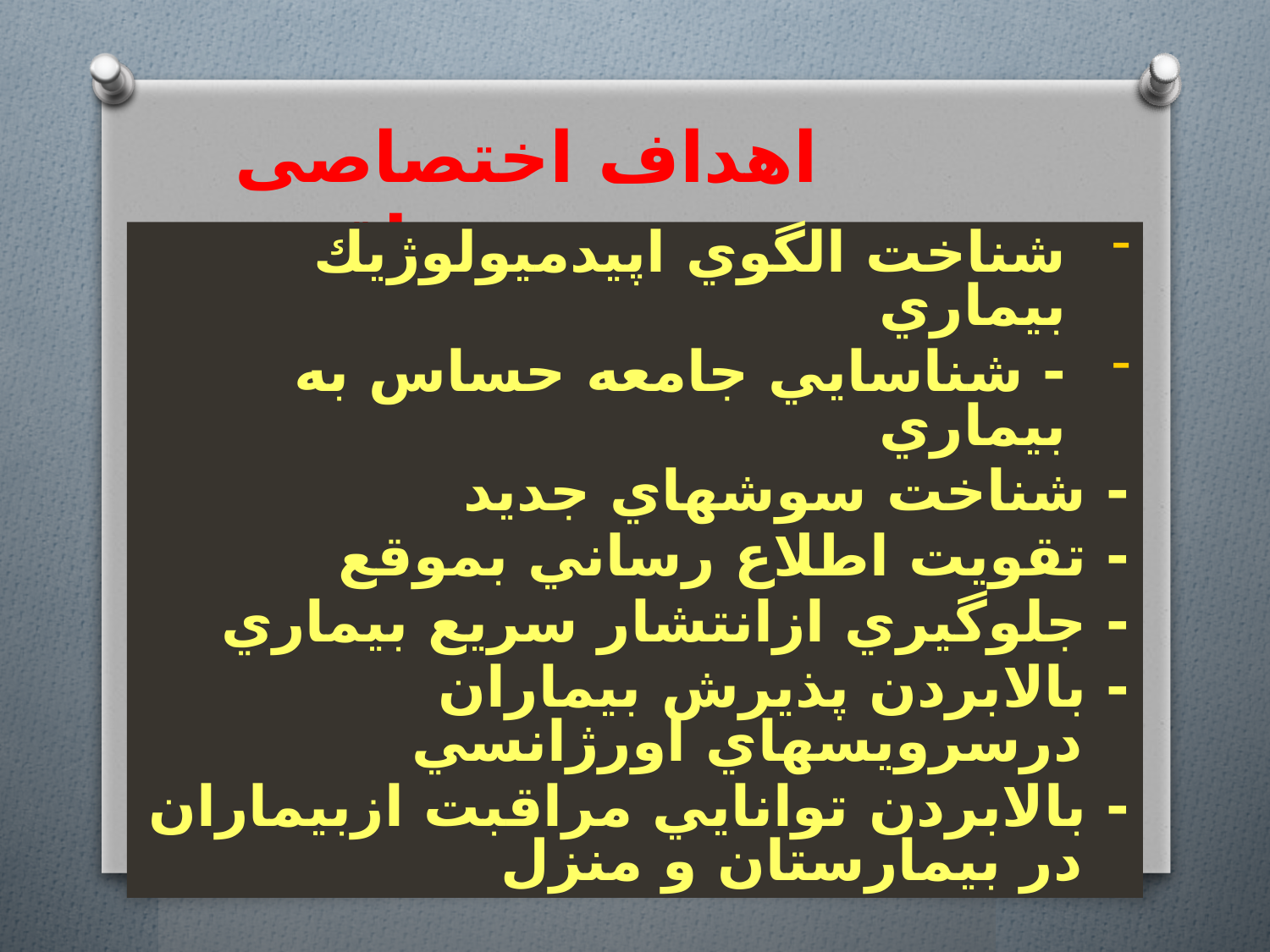

اهداف اختصاصی مراقبت:
شناخت الگوي اپيدميولوژيك بيماري
- شناسايي جامعه حساس به بيماري
- شناخت سوشهاي جديد
- تقويت اطلاع رساني بموقع
- جلوگيري ازانتشار سريع بيماري
- بالابردن پذيرش بيماران درسرويسهاي اورژانسي
- بالابردن توانايي مراقبت ازبيماران در بيمارستان و منزل